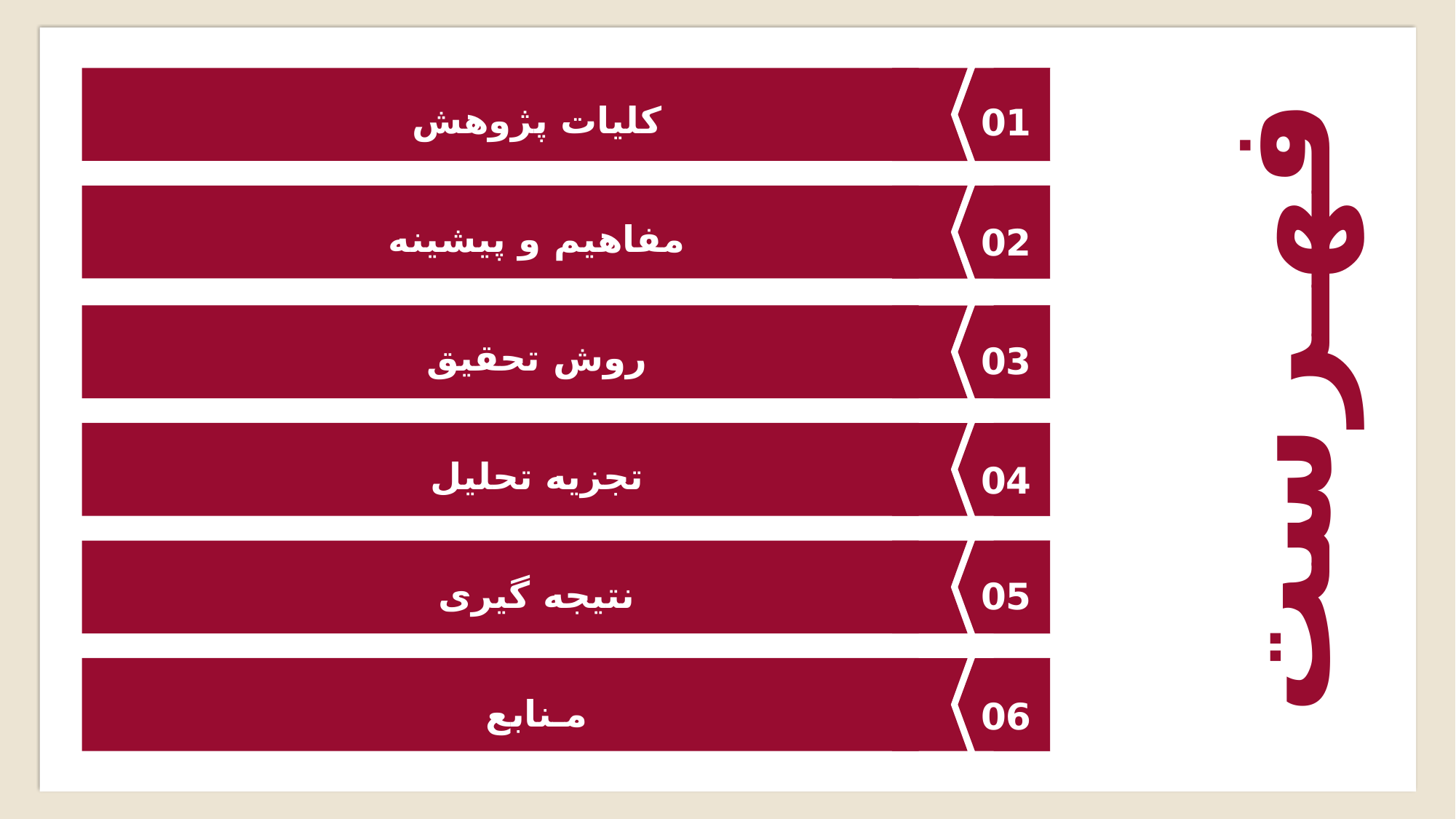

کلیات پژوهش
01
مفاهیم و پیشینه
02
فهـرست نامه
روش تحقیق
03
تجزیه تحلیل
04
نتیجه گیری
05
مـنابع
06